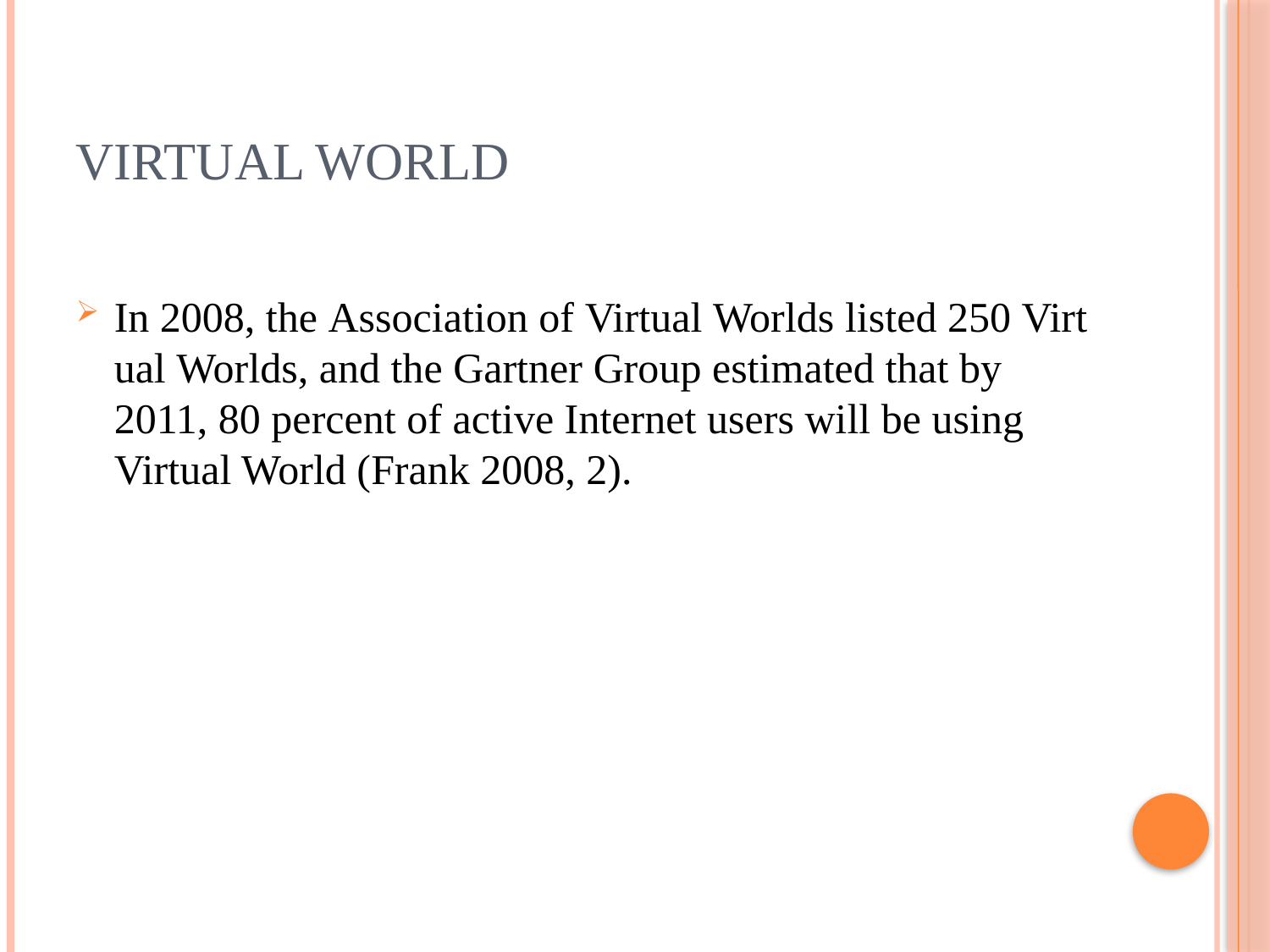

# Virtual World

In 2008, the Association of Virtual Worlds listed 250 Virtual Worlds, and the Gartner Group estimated that by 2011, 80 percent of active Internet users will be using Virtual World (Frank 2008, 2).